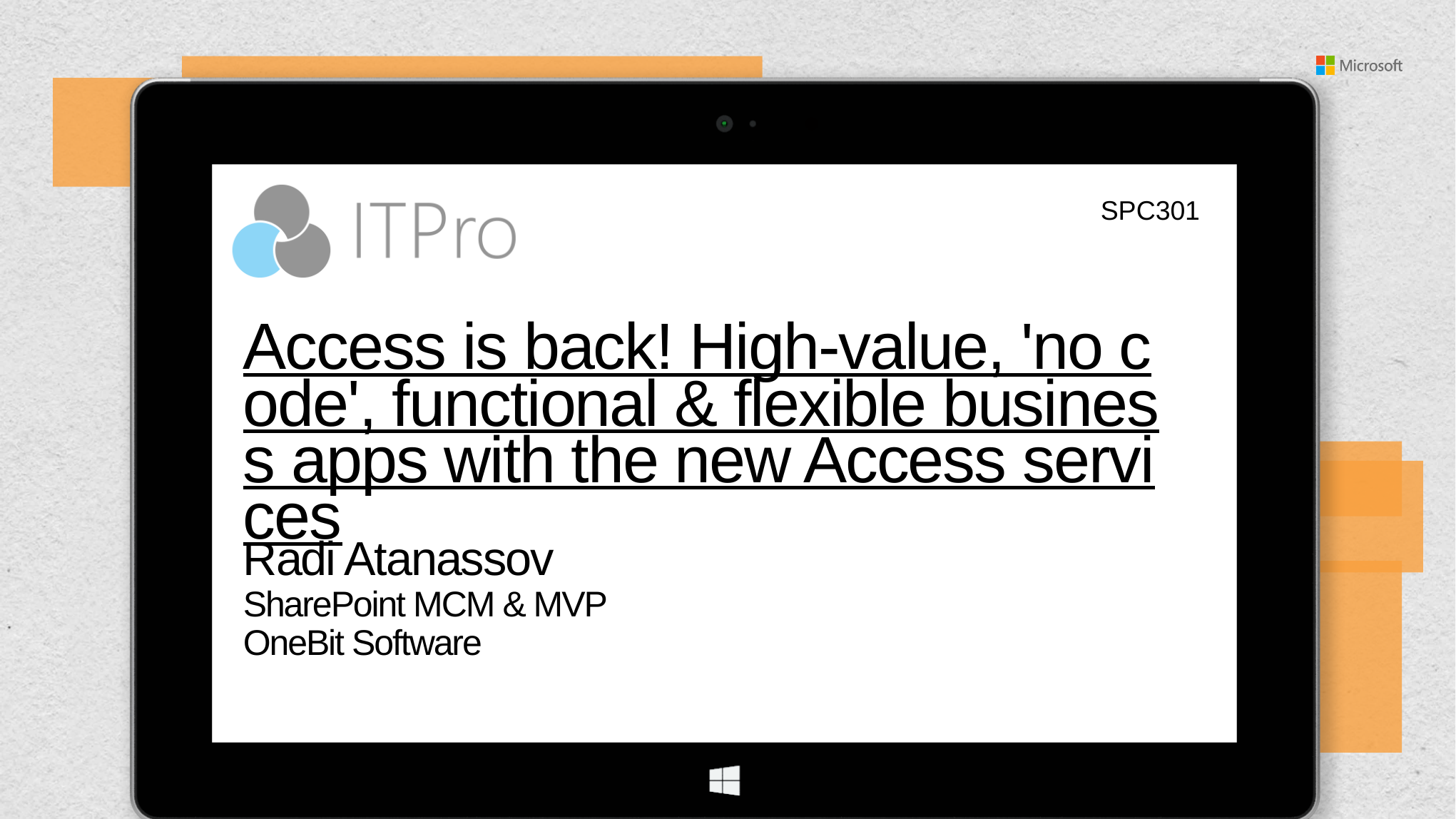

SPC301
# Access is back! High-value, 'no code', functional & flexible business apps with the new Access services
Radi Atanassov
SharePoint MCM & MVP
OneBit Software